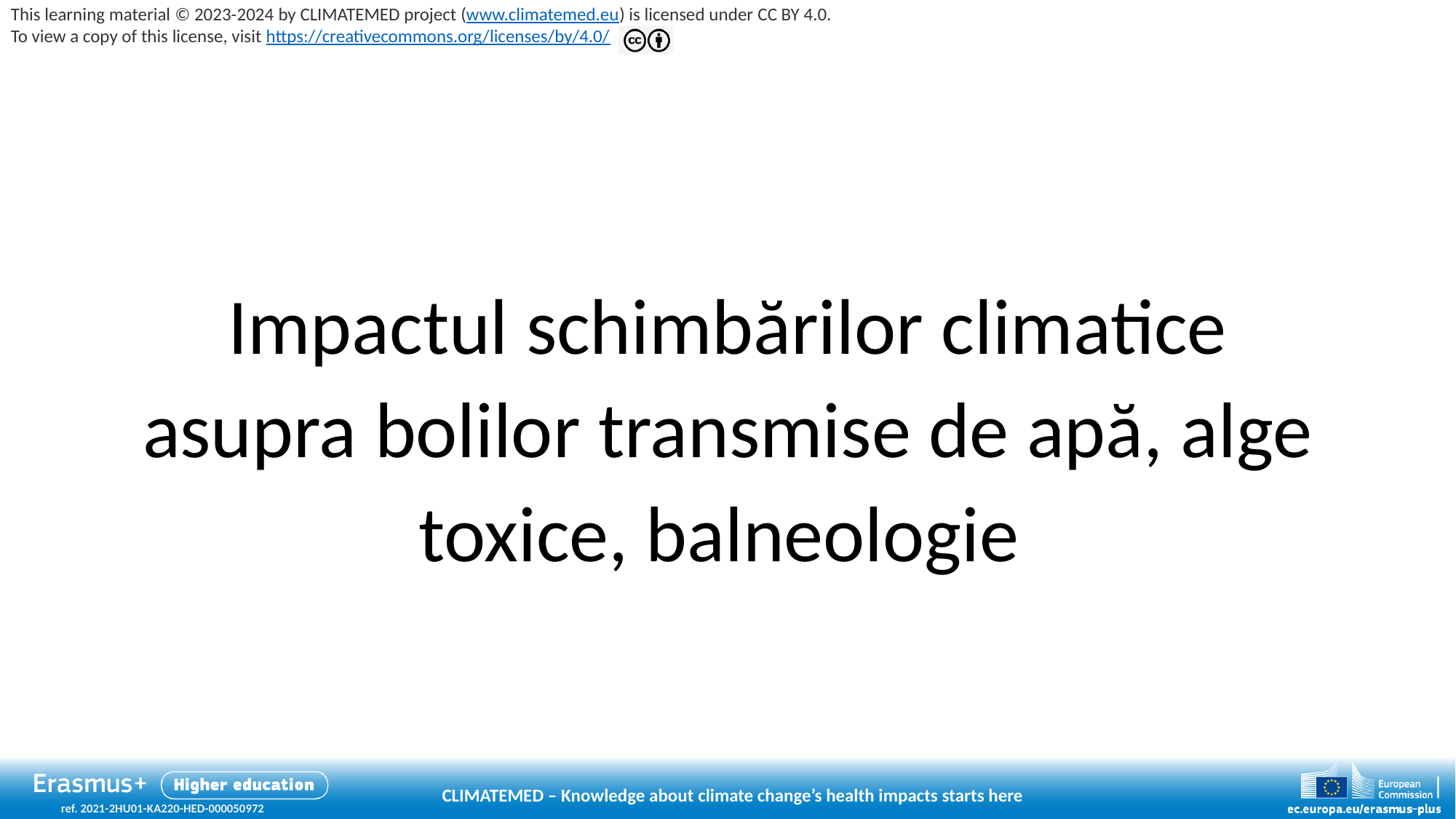

# Impactul schimbărilor climatice asupra bolilor transmise de apă, alge toxice, balneologie